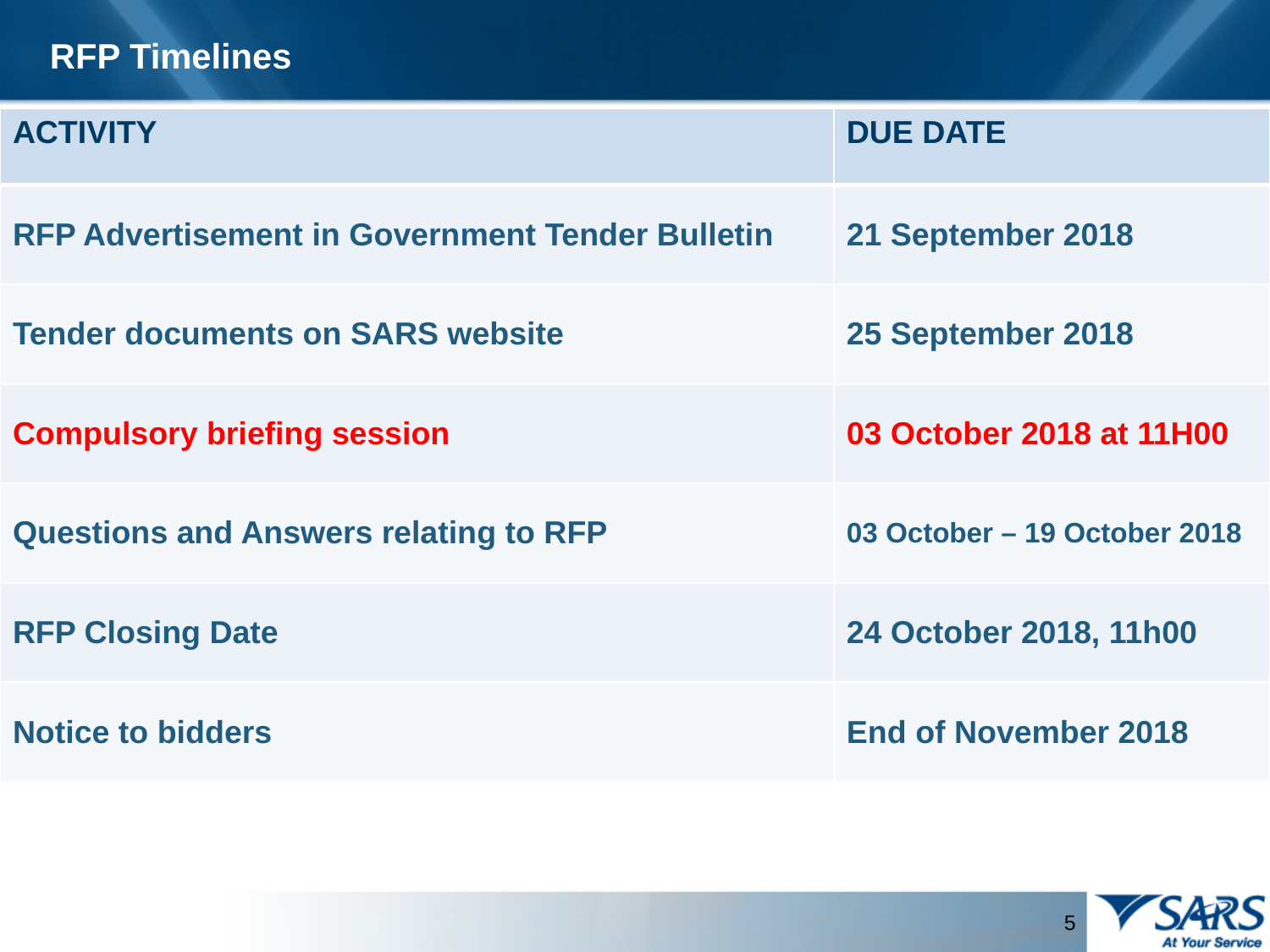

RFP Timelines
| ACTIVITY | DUE DATE |
| --- | --- |
| RFP Advertisement in Government Tender Bulletin | 21 September 2018 |
| Tender documents on SARS website | 25 September 2018 |
| Compulsory briefing session | 03 October 2018 at 11H00 |
| Questions and Answers relating to RFP | 03 October – 19 October 2018 |
| RFP Closing Date | 24 October 2018, 11h00 |
| Notice to bidders | End of November 2018 |
5